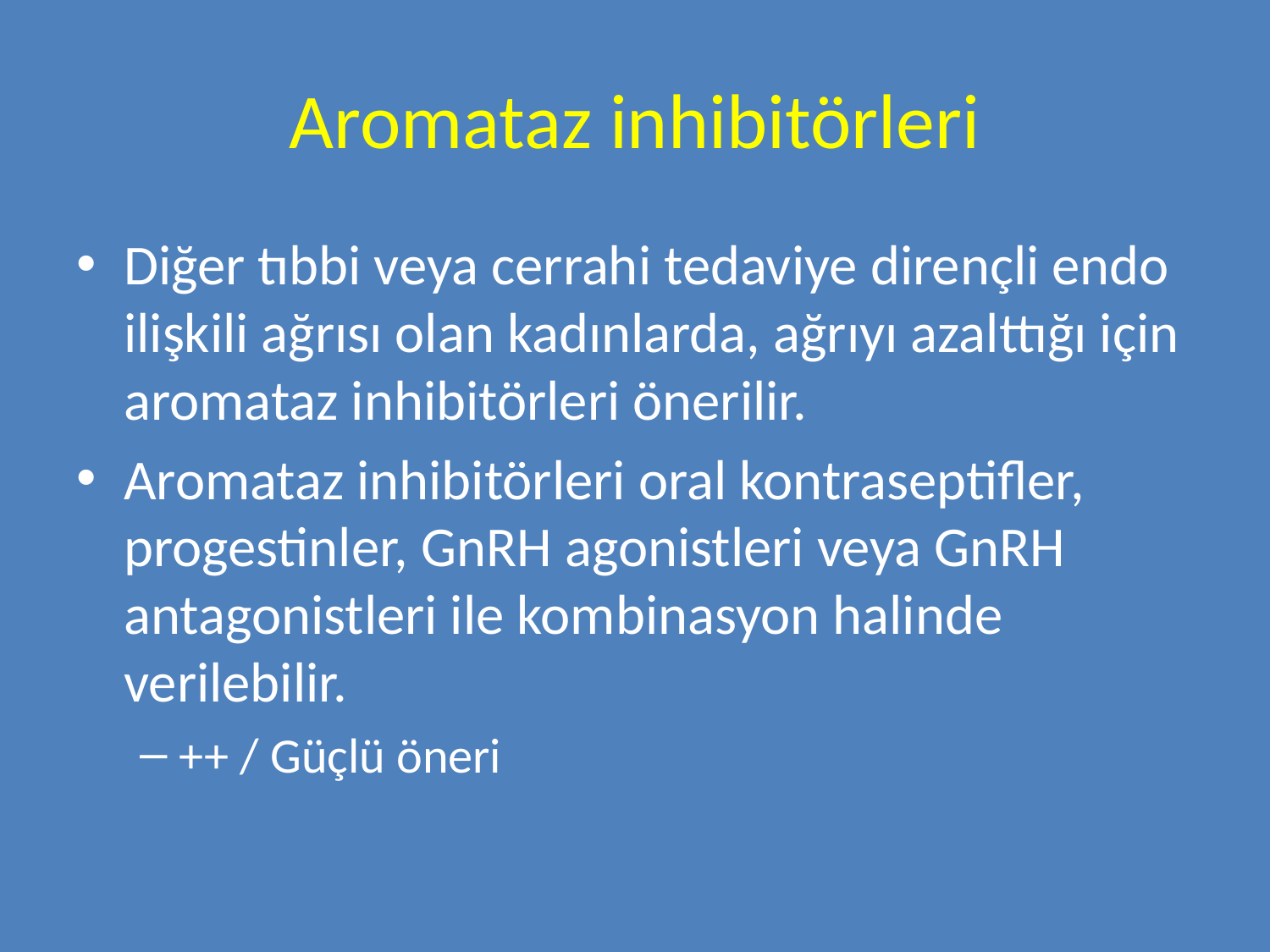

# Aromataz inhibitörleri
Diğer tıbbi veya cerrahi tedaviye dirençli endo ilişkili ağrısı olan kadınlarda, ağrıyı azalttığı için aromataz inhibitörleri önerilir.
Aromataz inhibitörleri oral kontraseptifler, progestinler, GnRH agonistleri veya GnRH antagonistleri ile kombinasyon halinde verilebilir.
++ / Güçlü öneri